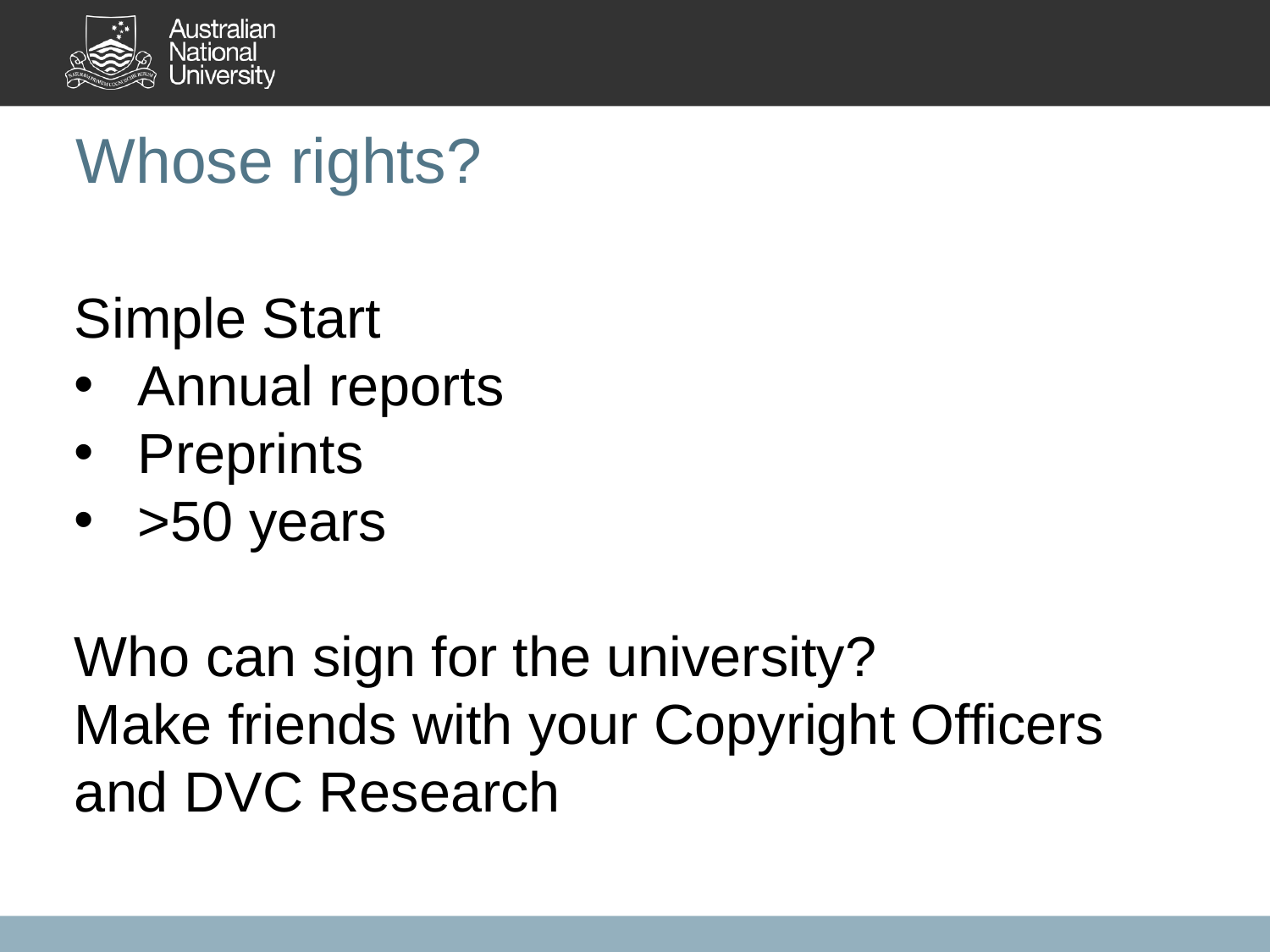

# Whose rights?
Simple Start
Annual reports
Preprints
>50 years

Who can sign for the university?
Make friends with your Copyright Officers and DVC Research